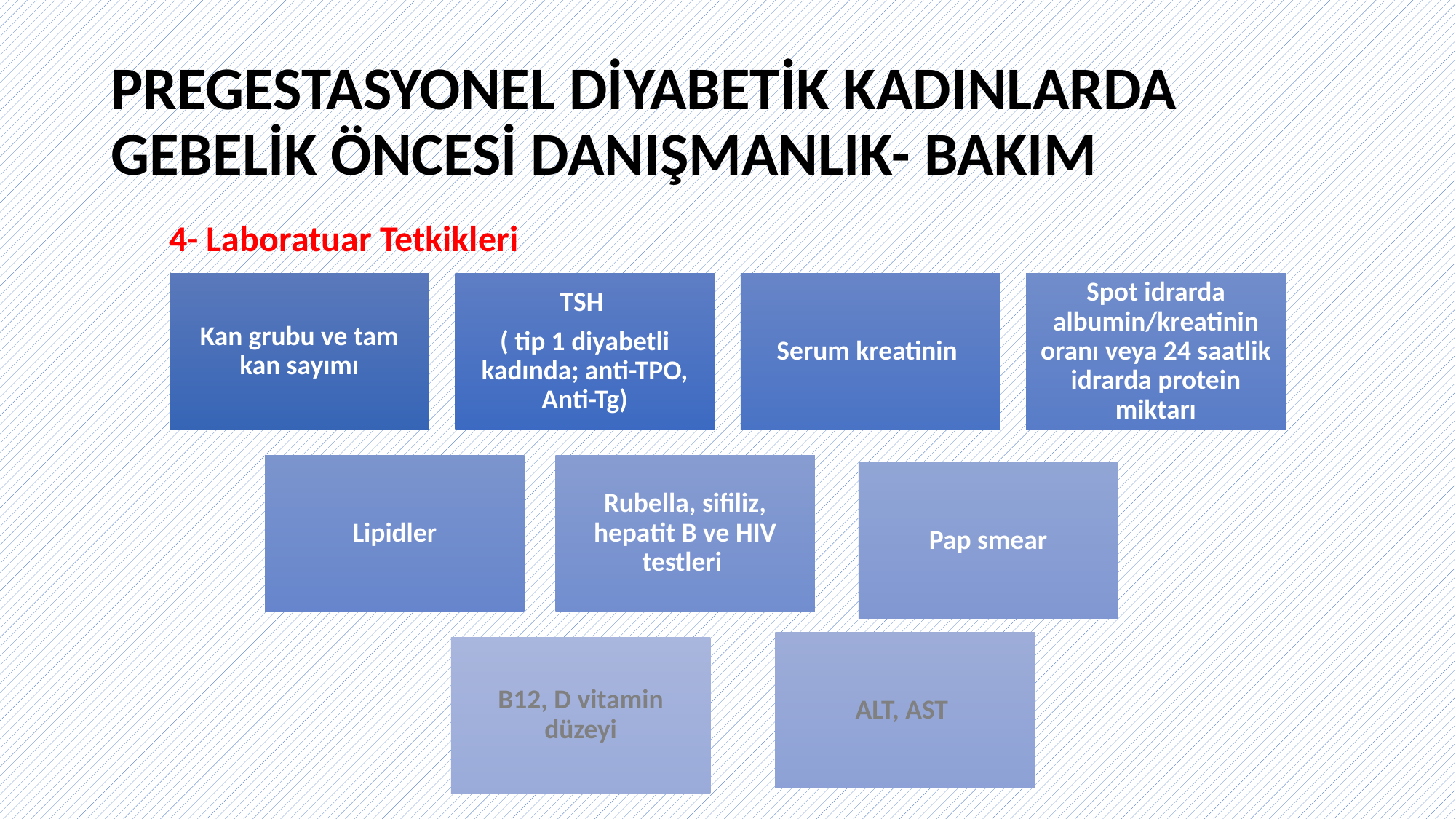

# PREGESTASYONEL DİYABETİK KADINLARDA GEBELİK ÖNCESİ DANIŞMANLIK- BAKIM
4- Laboratuar Tetkikleri
Kan grubu ve tam kan sayımı
TSH
( tip 1 diyabetli kadında; anti-TPO, Anti-Tg)
Serum kreatinin
Spot idrarda albumin/kreatinin oranı veya 24 saatlik idrarda protein miktarı
Lipidler
Rubella, sifiliz, hepatit B ve HIV testleri
Pap smear
ALT, AST
B12, D vitamin düzeyi